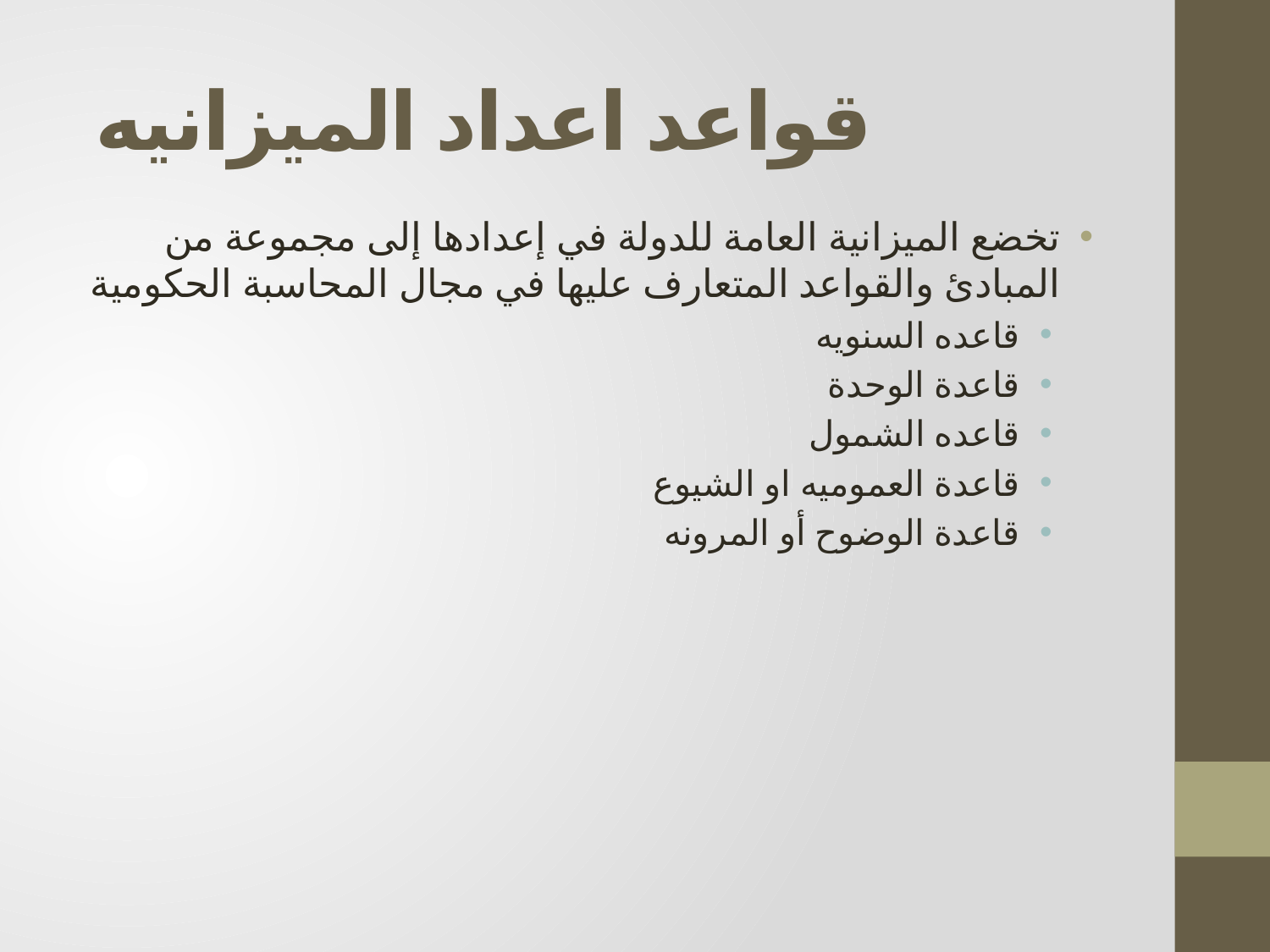

# قواعد اعداد الميزانيه
تخضع الميزانية العامة للدولة في إعدادها إلى مجموعة من المبادئ والقواعد المتعارف عليها في مجال المحاسبة الحكومية
قاعده السنويه
قاعدة الوحدة
قاعده الشمول
قاعدة العموميه او الشيوع
قاعدة الوضوح أو المرونه